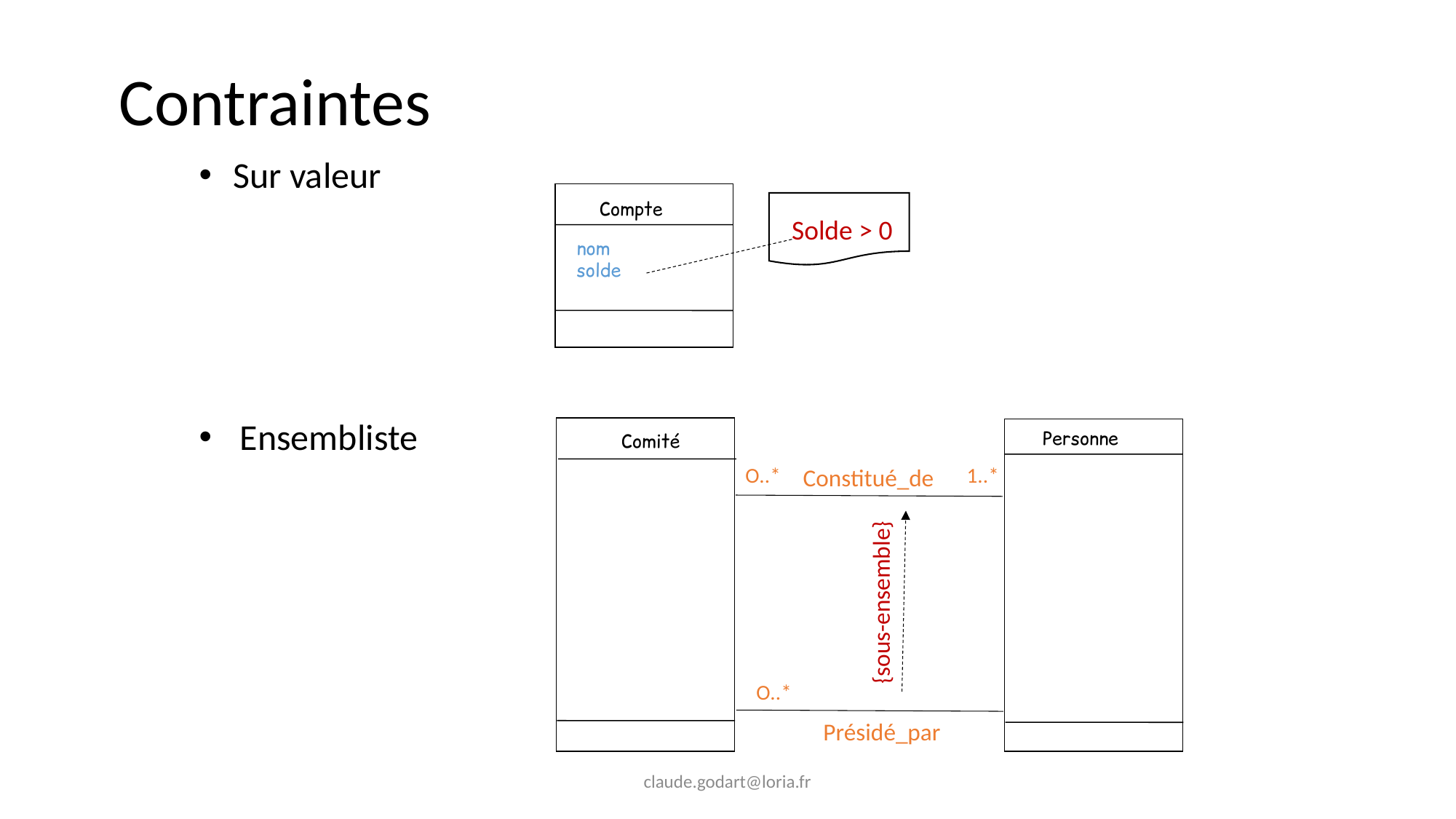

# Contraintes
Sur valeur

Ensembliste

Compte
Solde > 0

nom
solde

Personne
Comité

O..*
1..*
Constitué_de

{sous-ensemble}
O..*
Présidé_par

claude.godart@loria.fr